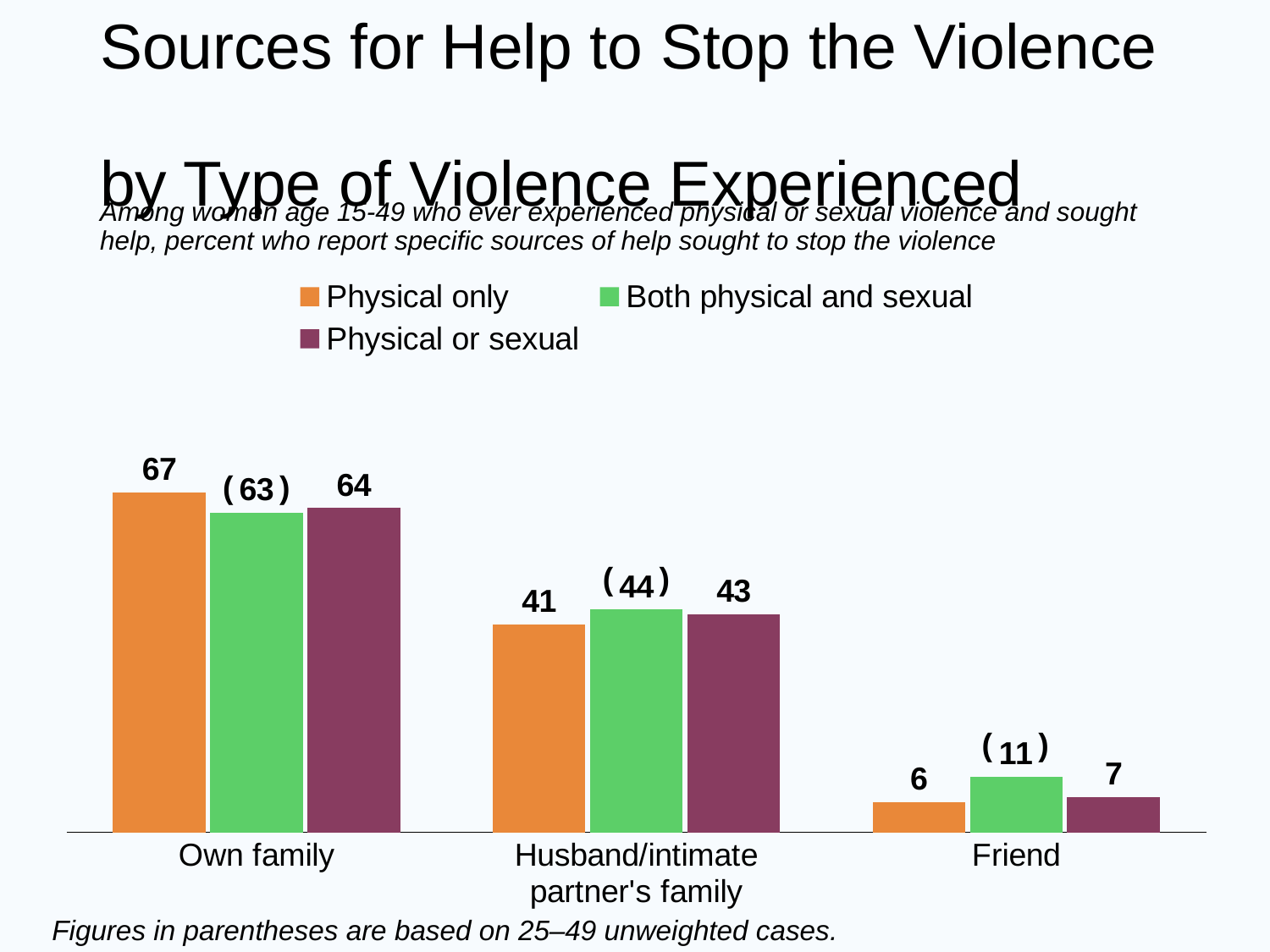

# Sources for Help to Stop the Violence by Type of Violence Experienced
Among women age 15-49 who ever experienced physical or sexual violence and sought help, percent who report specific sources of help sought to stop the violence

### Chart

| Category | Physical only | Both physical and sexual | Physical or sexual |
|---|---|---|---|
| Own family | 67.0 | 63.0 | 64.0 |
| Husband/intimate partner's family | 41.0 | 44.0 | 43.0 |
| Friend | 6.0 | 11.0 | 7.0 |
Figures in parentheses are based on 25–49 unweighted cases.